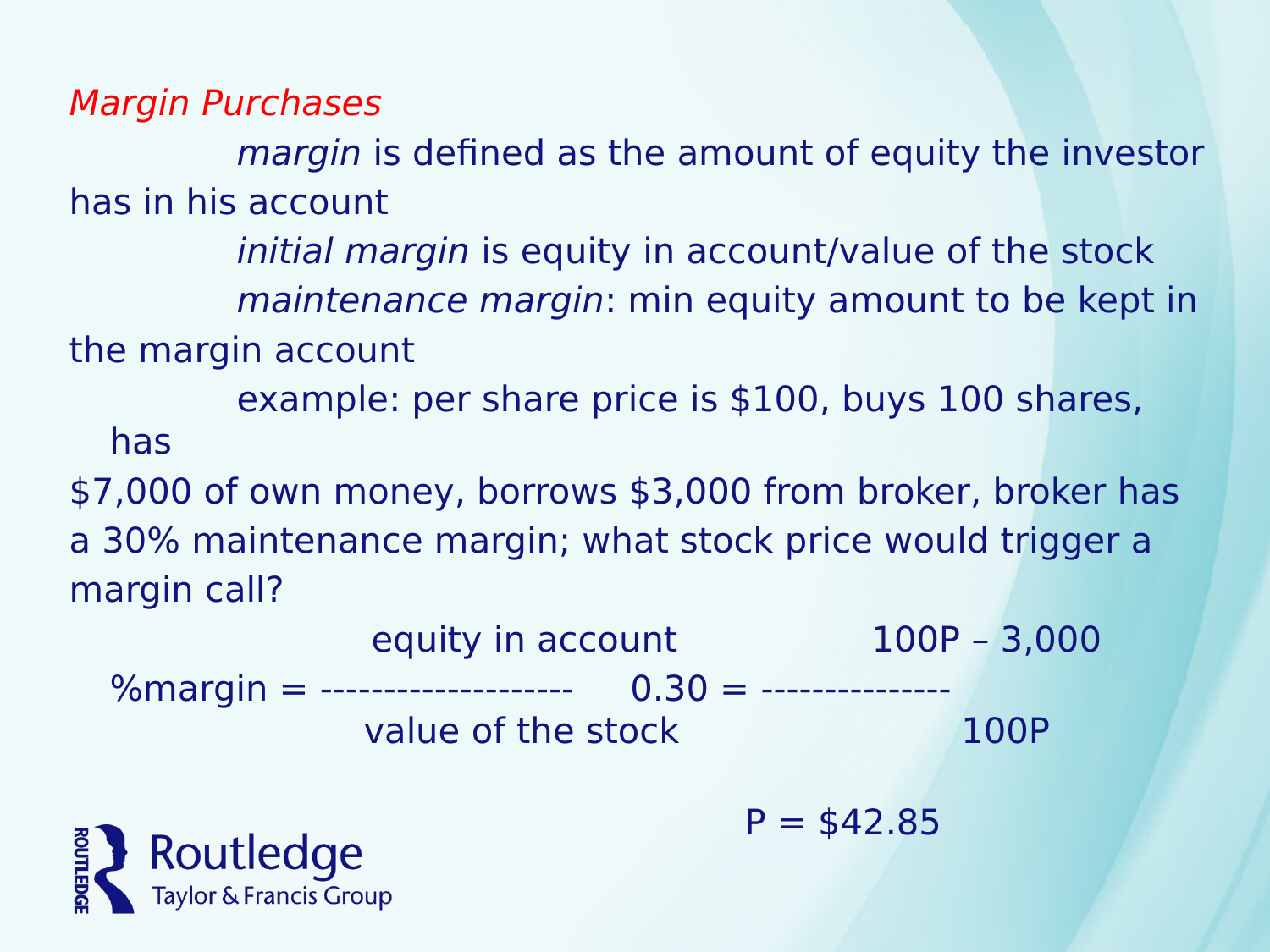

#
Margin Purchases
		margin is defined as the amount of equity the investor
has in his account
		initial margin is equity in account/value of the stock
		maintenance margin: min equity amount to be kept in
the margin account
		example: per share price is $100, buys 100 shares, has
$7,000 of own money, borrows $3,000 from broker, broker has
a 30% maintenance margin; what stock price would trigger a
margin call?
 		            equity in account		100P – 3,000
	%margin = --------------------     0.30 = ---------------				value of the stock		        100P
						P = $42.85